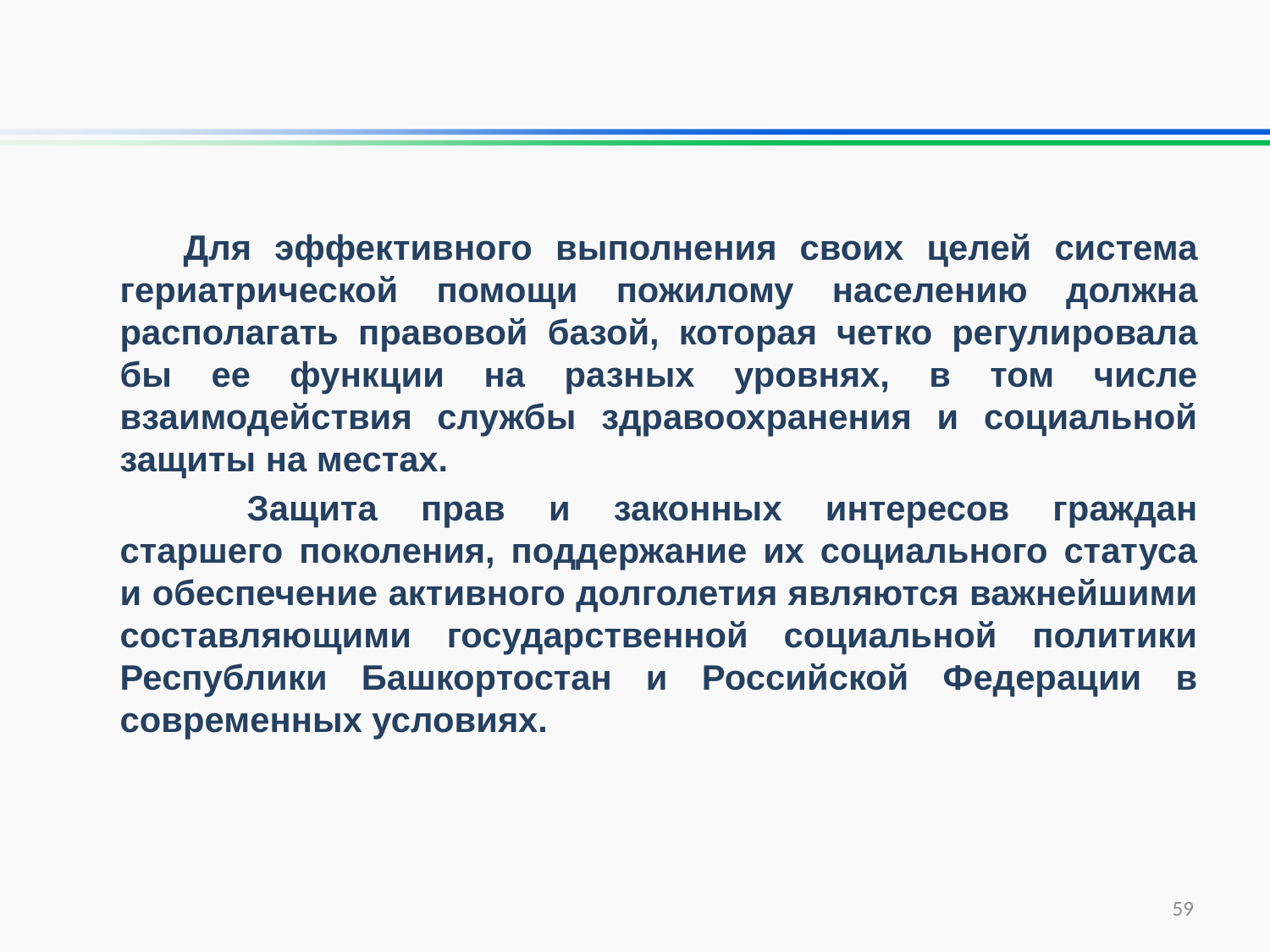

Для эффективного выполнения своих целей система гериатрической помощи пожилому населению должна располагать правовой базой, которая четко регулировала бы ее функции на разных уровнях, в том числе взаимодействия службы здравоохранения и социальной защиты на местах.
	Защита прав и законных интересов граждан старшего поколения, поддержание их социального статуса и обеспечение активного долголетия являются важнейшими составляющими государственной социальной политики Республики Башкортостан и Российской Федерации в современных условиях.

59